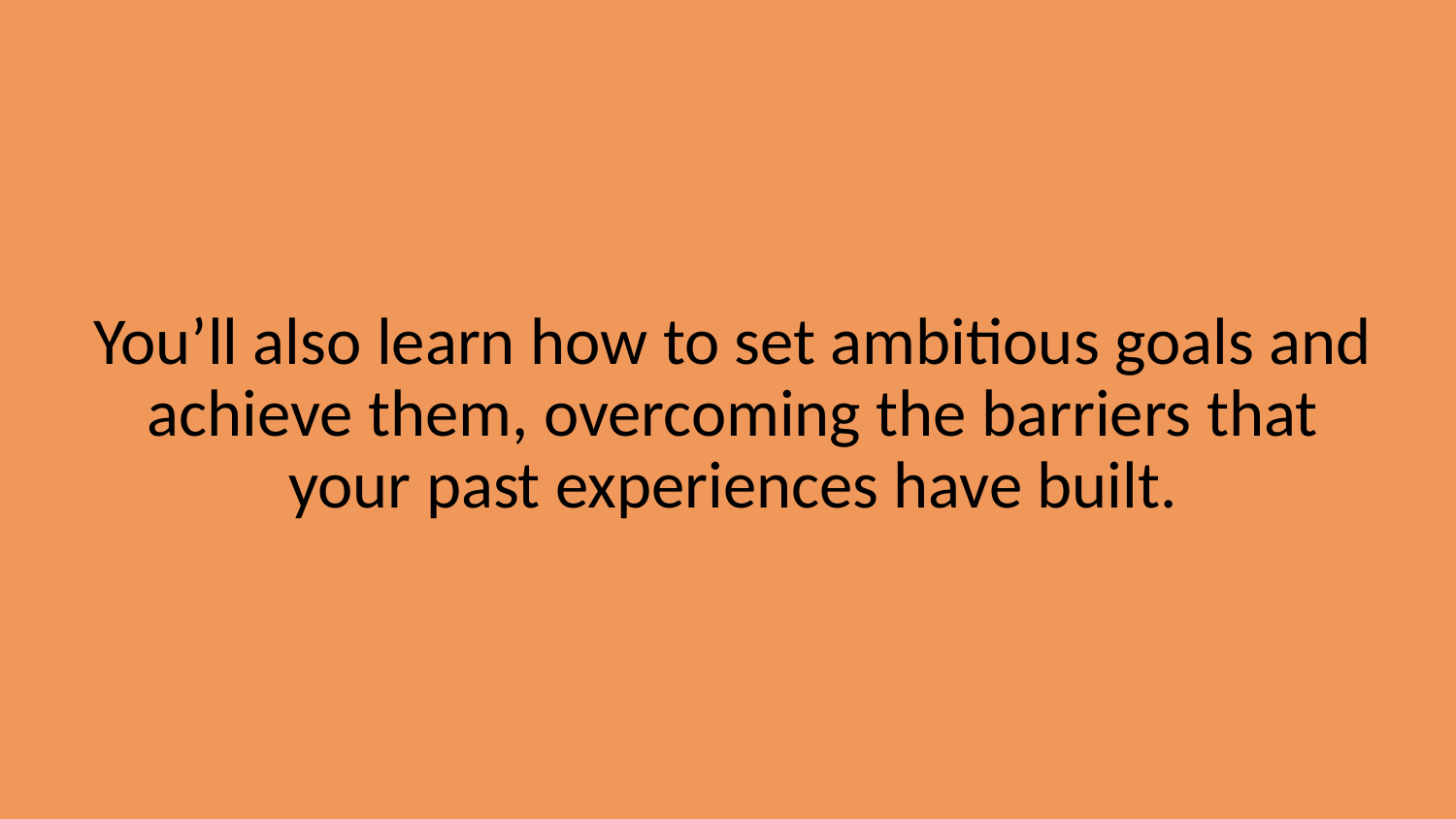

You’ll also learn how to set ambitious goals and achieve them, overcoming the barriers that your past experiences have built.